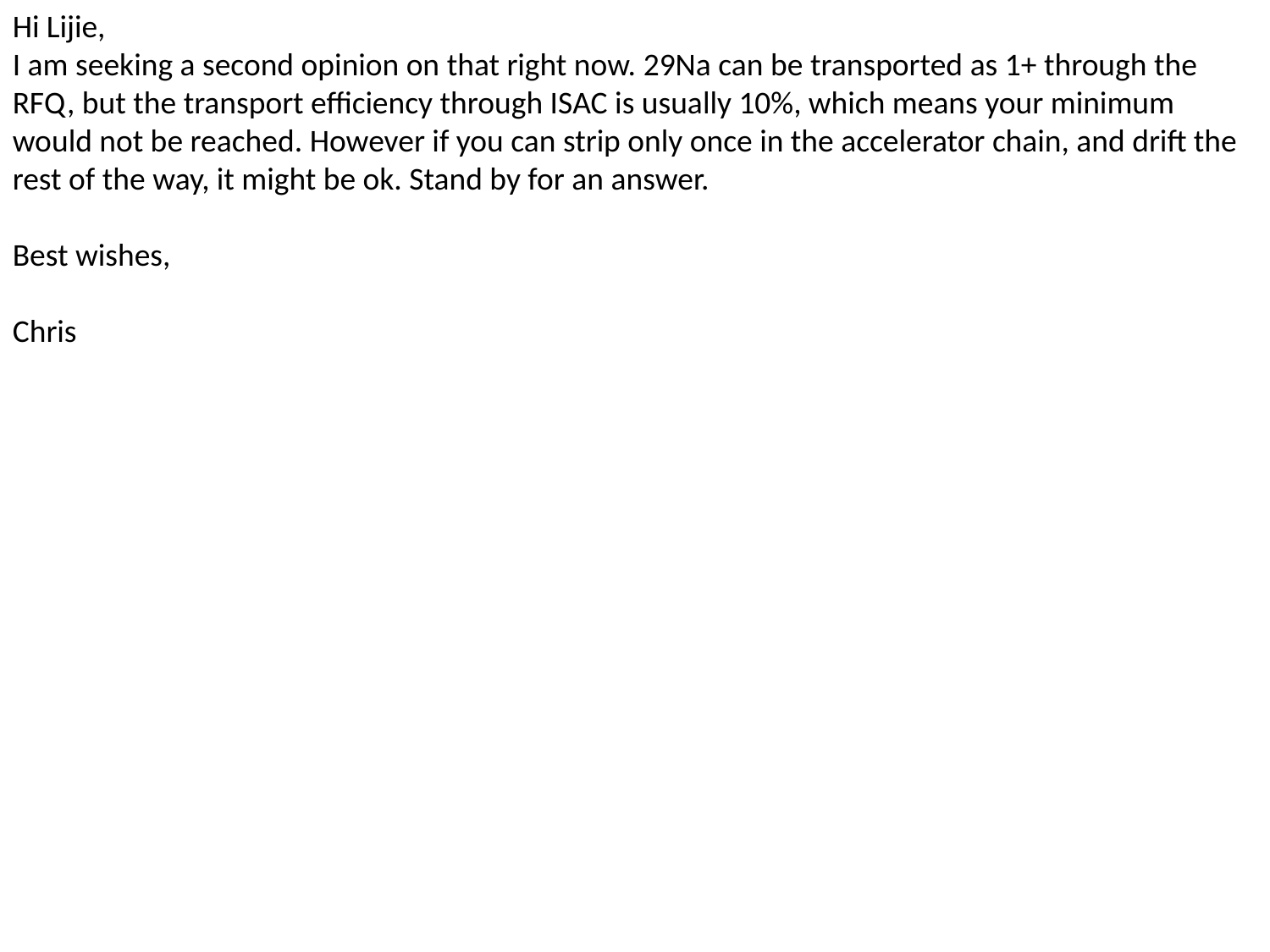

Hi Lijie,
I am seeking a second opinion on that right now. 29Na can be transported as 1+ through the RFQ, but the transport efficiency through ISAC is usually 10%, which means your minimum would not be reached. However if you can strip only once in the accelerator chain, and drift the rest of the way, it might be ok. Stand by for an answer.

Best wishes,

Chris